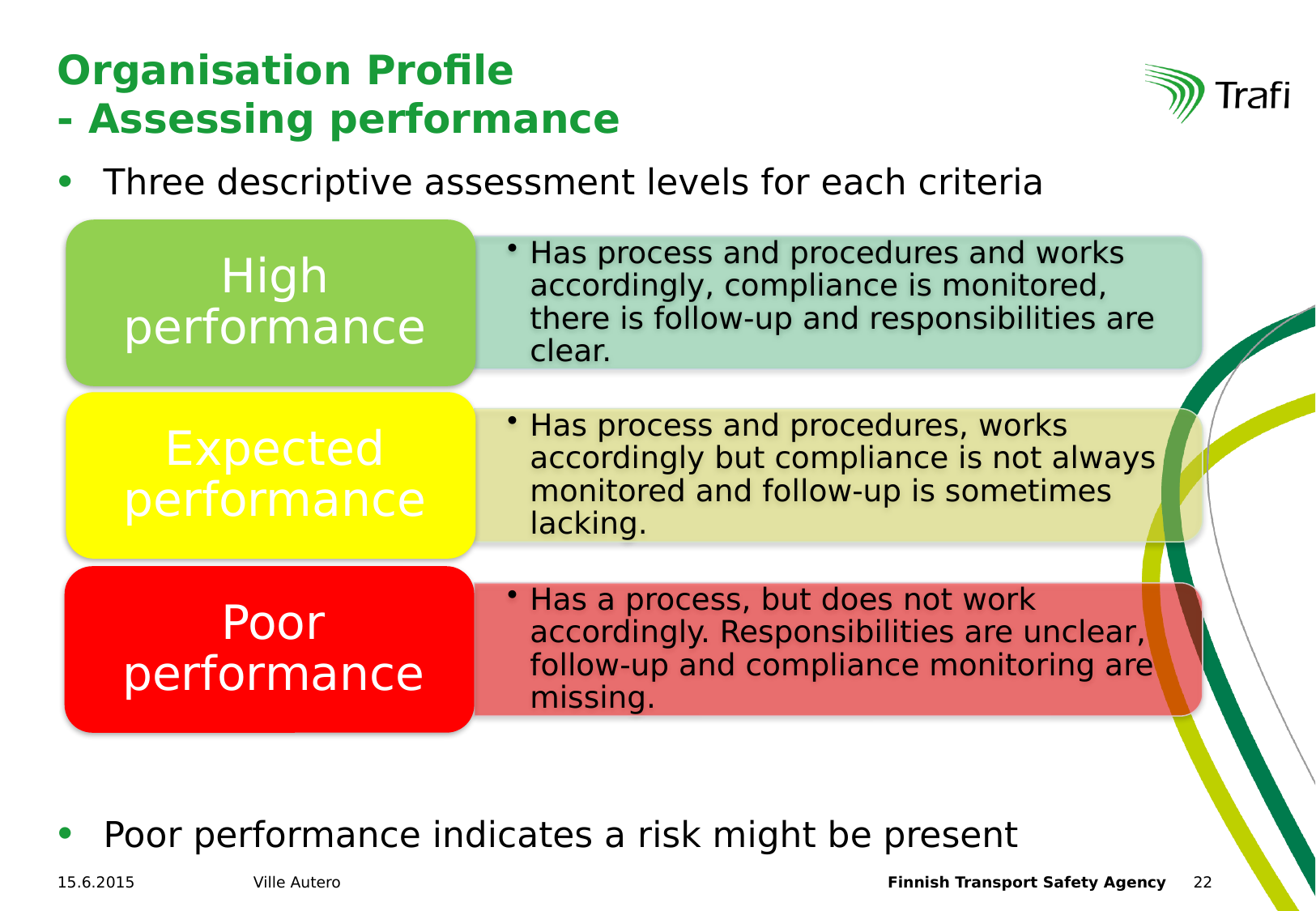

# Organisation Profile - Assessing performance
Three descriptive assessment levels for each criteria

Poor performance indicates a risk might be present

Has process and procedures, works accordingly but compliance is not always monitored and follow-up is sometimes lacking.
Expected performance
Has process and procedures and works accordingly, compliance is monitored, there is follow-up and responsibilities are clear.
High performance
Has a process, but does not work accordingly. Responsibilities are unclear, follow-up and compliance monitoring are missing.
Poor performance
15.6.2015
Ville Autero
22